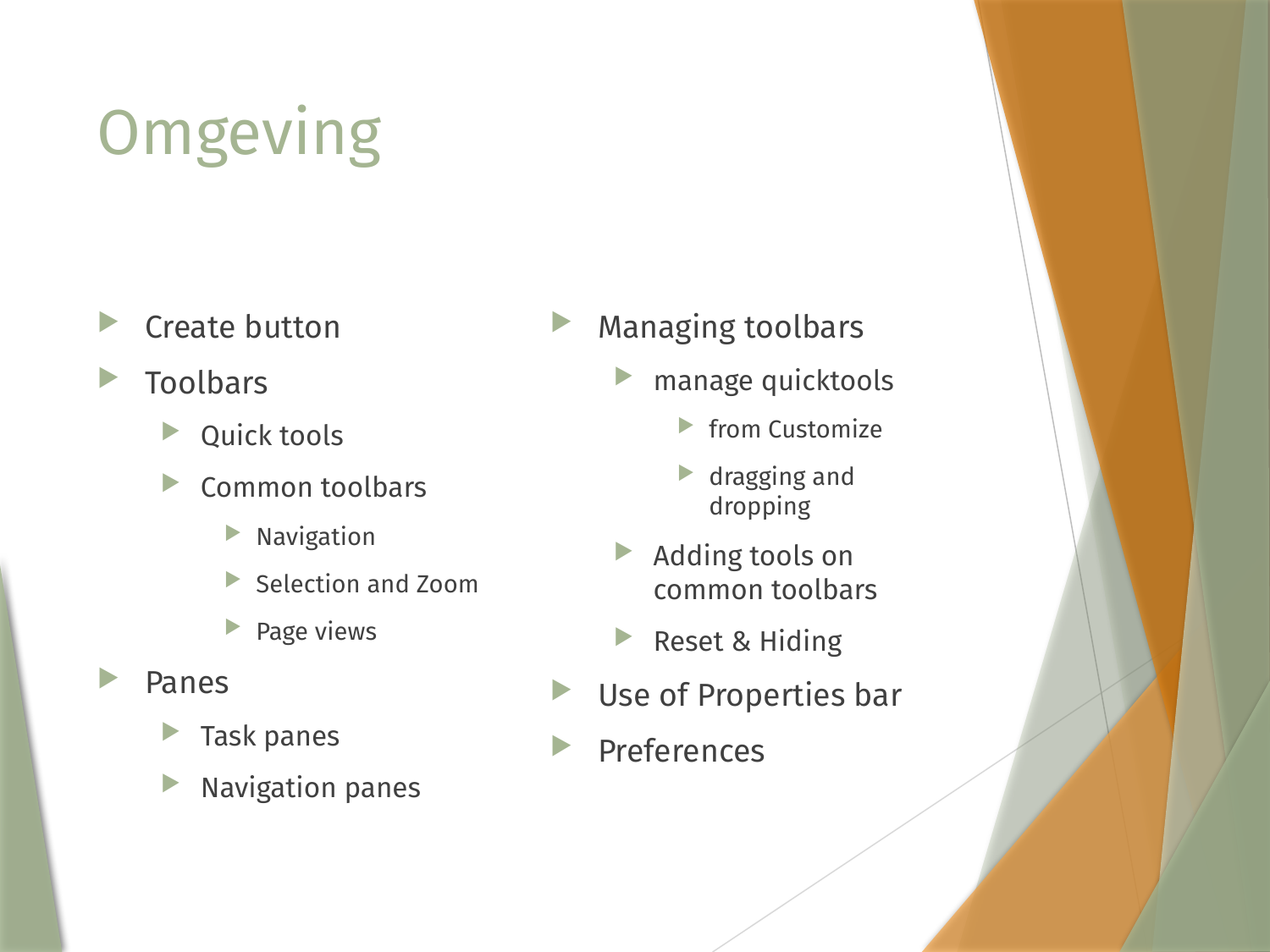

# Omgeving
Create button
Toolbars
Quick tools
Common toolbars
Navigation
Selection and Zoom
Page views
Panes
Task panes
Navigation panes
Managing toolbars
manage quicktools
from Customize
dragging and dropping
Adding tools on common toolbars
Reset & Hiding
Use of Properties bar
Preferences